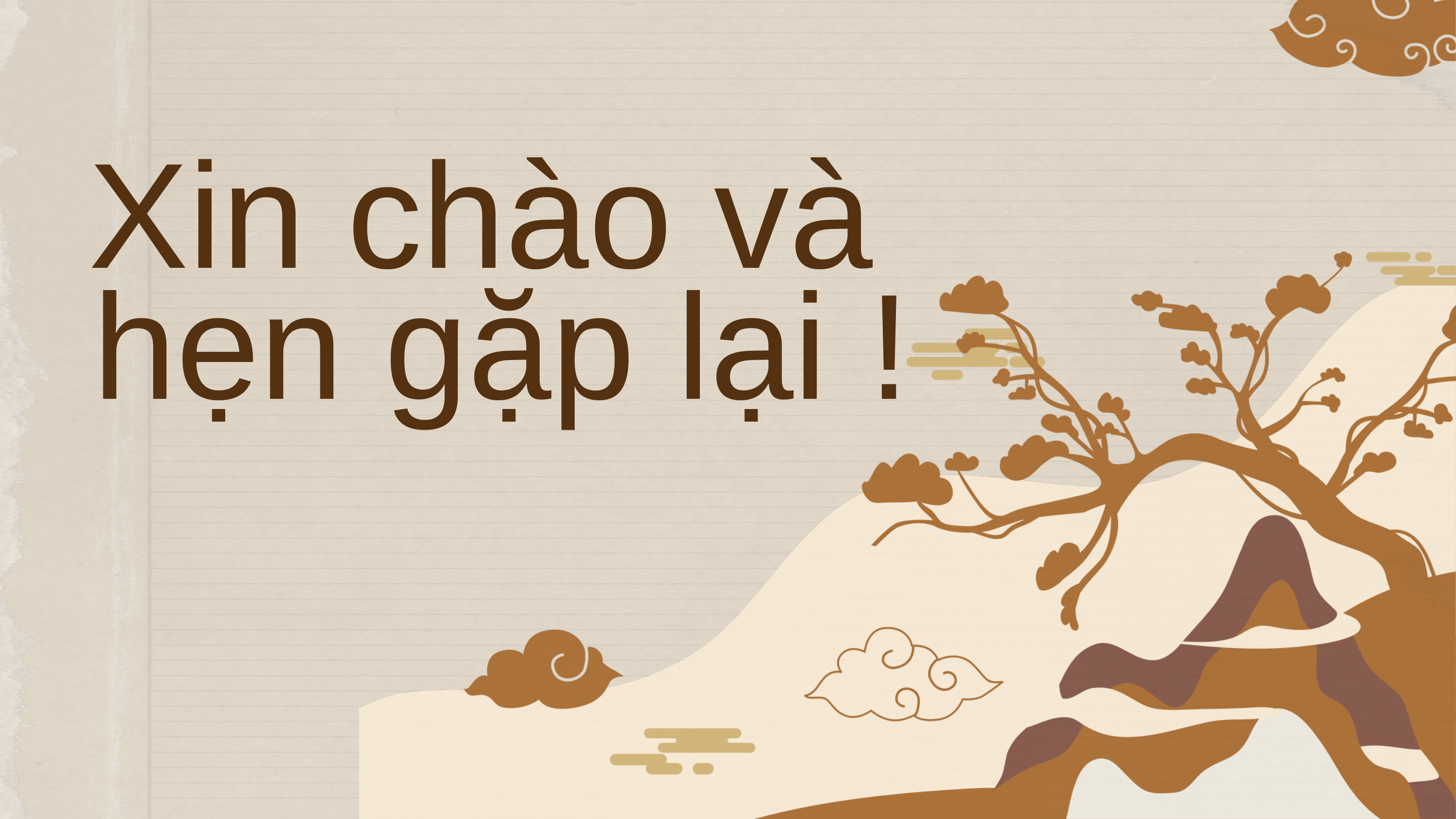

Xin chào và
hẹn gặp lại !